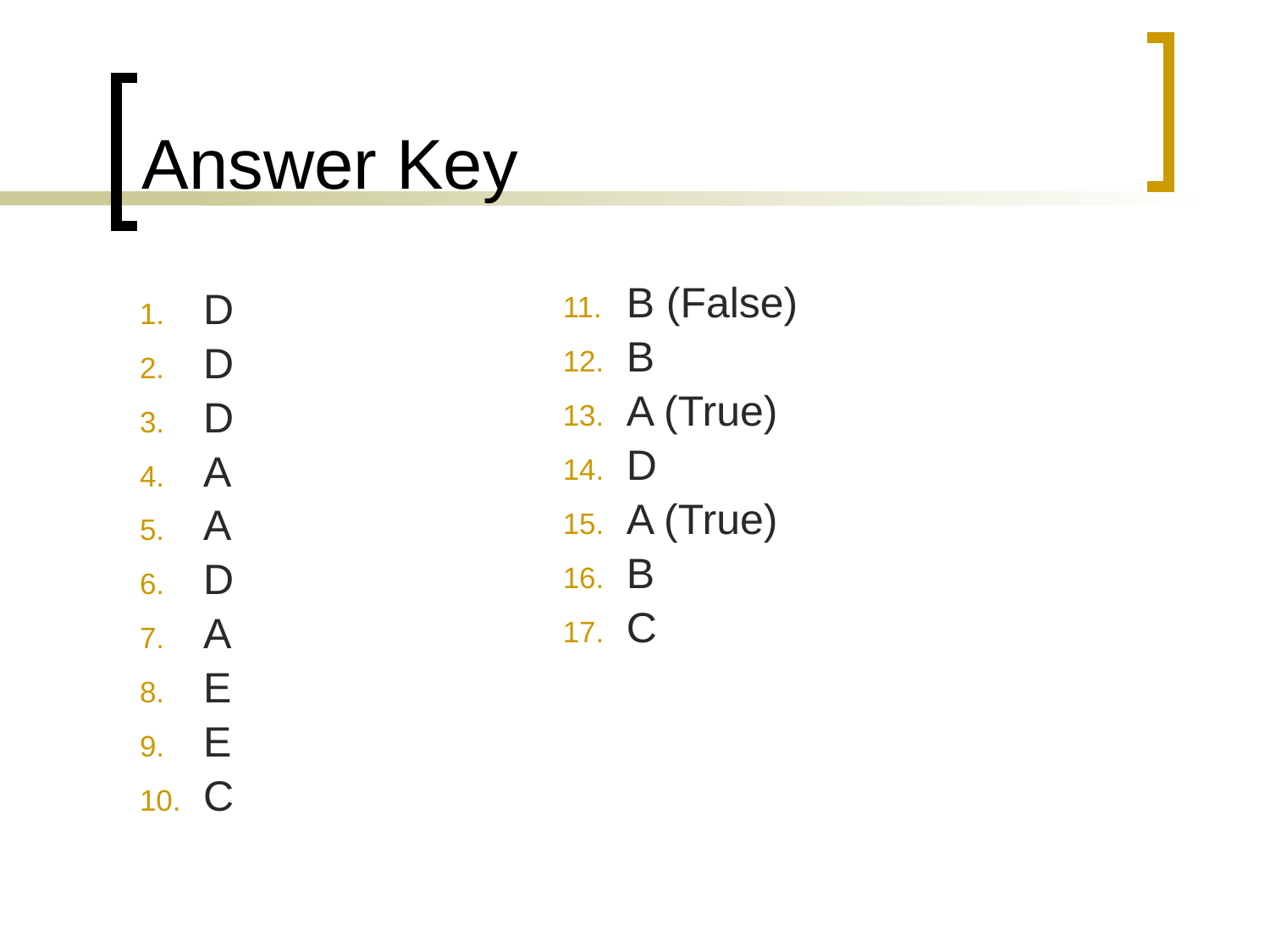

# Answer Key

D
D
D
A
A
D
A
E
E
C

B (False)
B
A (True)
D
A (True)
B
C